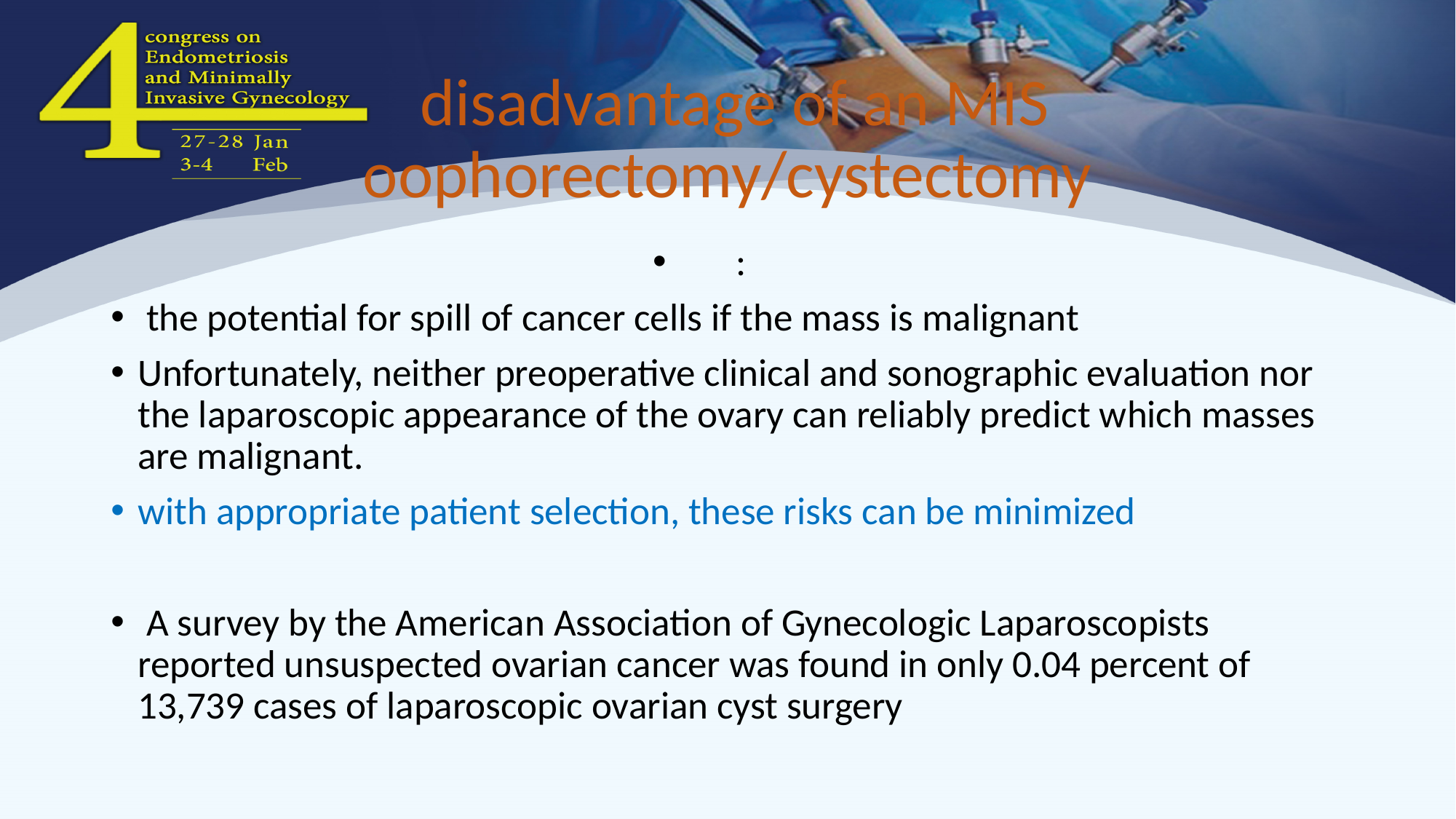

# disadvantage of an MIS oophorectomy/cystectomy
:
 the potential for spill of cancer cells if the mass is malignant
Unfortunately, neither preoperative clinical and sonographic evaluation nor the laparoscopic appearance of the ovary can reliably predict which masses are malignant.
with appropriate patient selection, these risks can be minimized

 A survey by the American Association of Gynecologic Laparoscopists reported unsuspected ovarian cancer was found in only 0.04 percent of 13,739 cases of laparoscopic ovarian cyst surgery